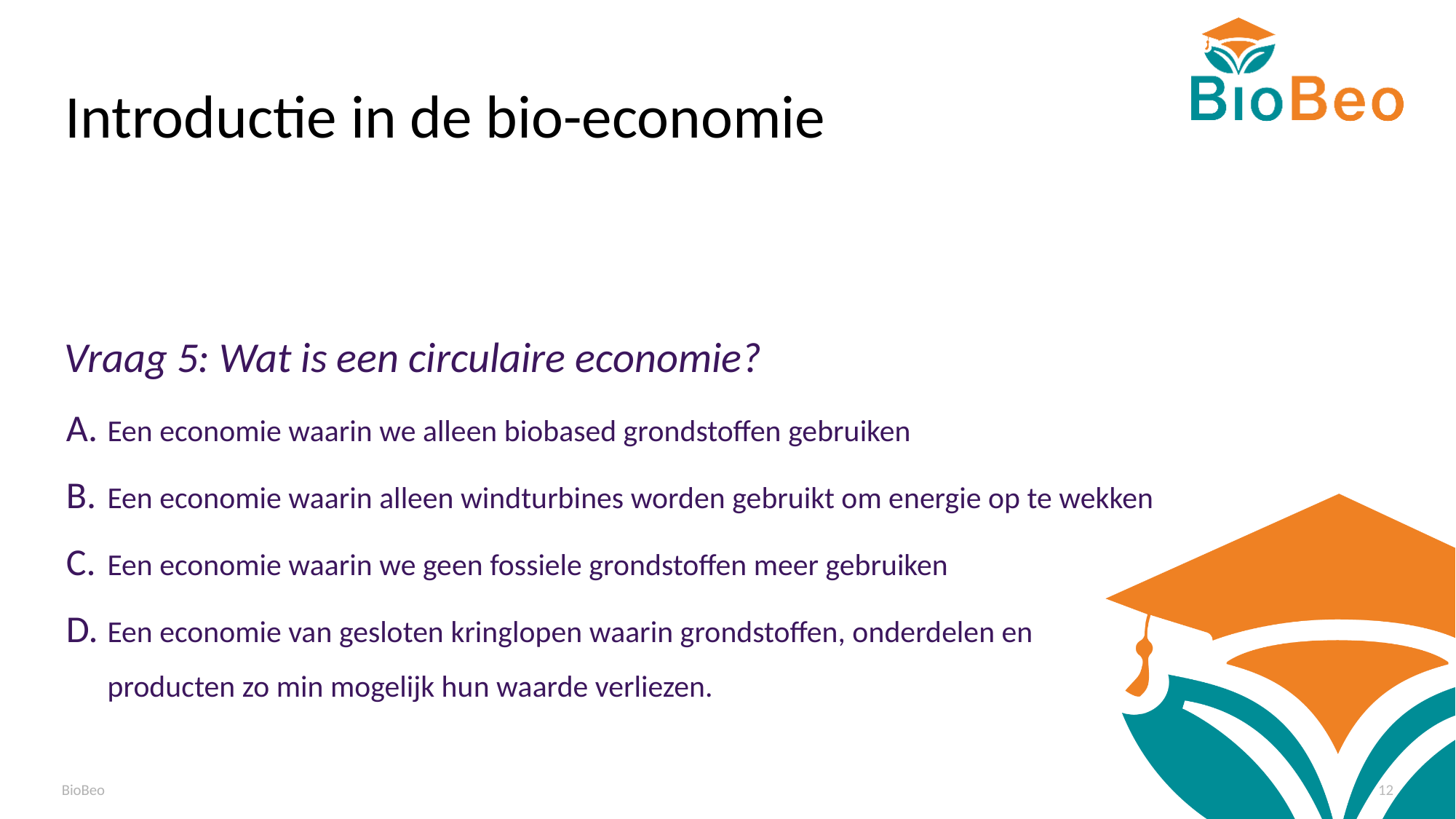

# Introductie in de bio-economie
Vraag 5: Wat is een circulaire economie?
Een economie waarin we alleen biobased grondstoffen gebruiken
Een economie waarin alleen windturbines worden gebruikt om energie op te wekken
Een economie waarin we geen fossiele grondstoffen meer gebruiken
Een economie van gesloten kringlopen waarin grondstoffen, onderdelen en
producten zo min mogelijk hun waarde verliezen.

BioBeo
12